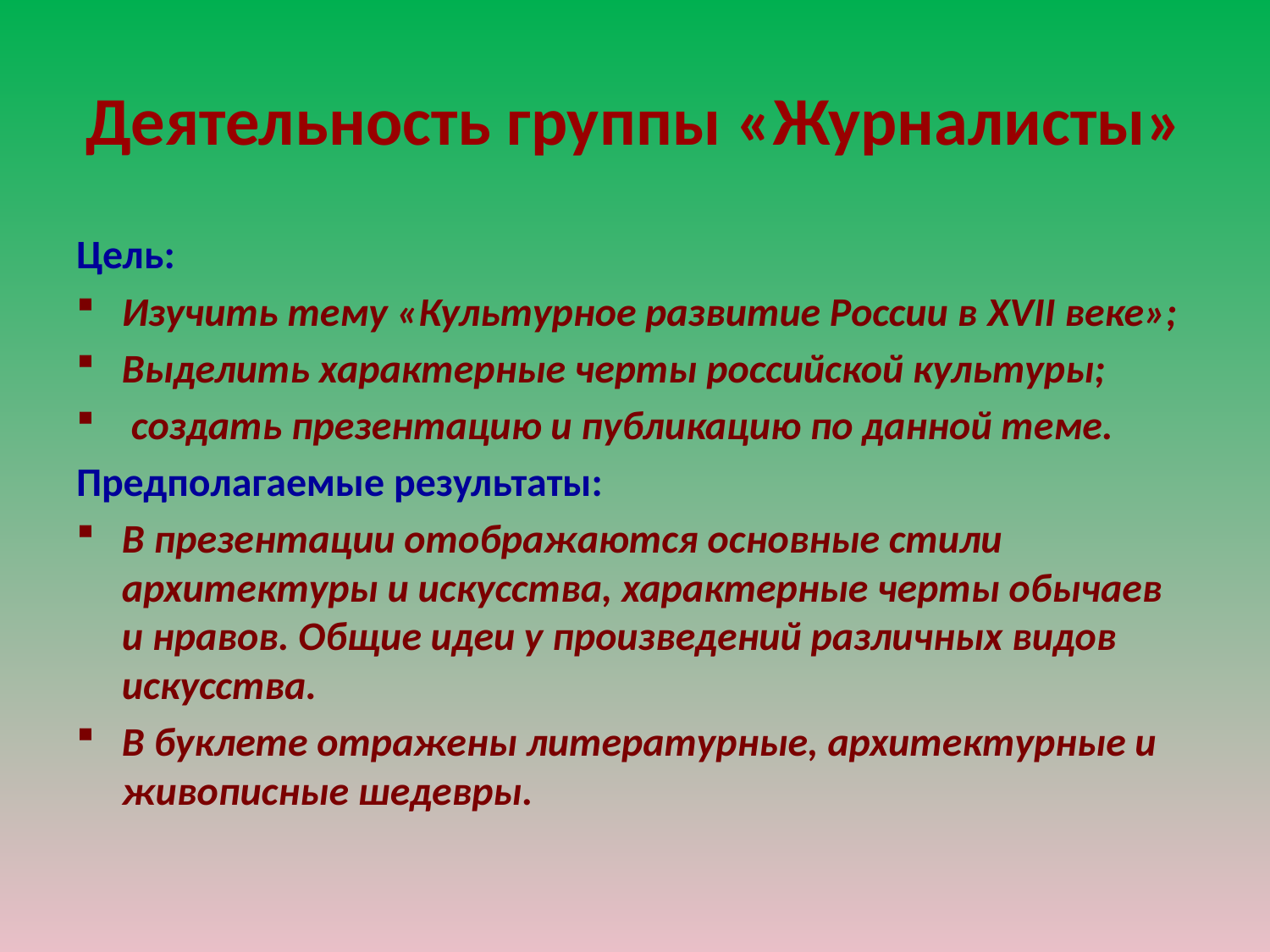

# Деятельность группы «Журналисты»
Цель:
Изучить тему «Культурное развитие России в XVII веке»;
Выделить характерные черты российской культуры;
 создать презентацию и публикацию по данной теме.
Предполагаемые результаты:
В презентации отображаются основные стили архитектуры и искусства, характерные черты обычаев и нравов. Общие идеи у произведений различных видов искусства.
В буклете отражены литературные, архитектурные и живописные шедевры.